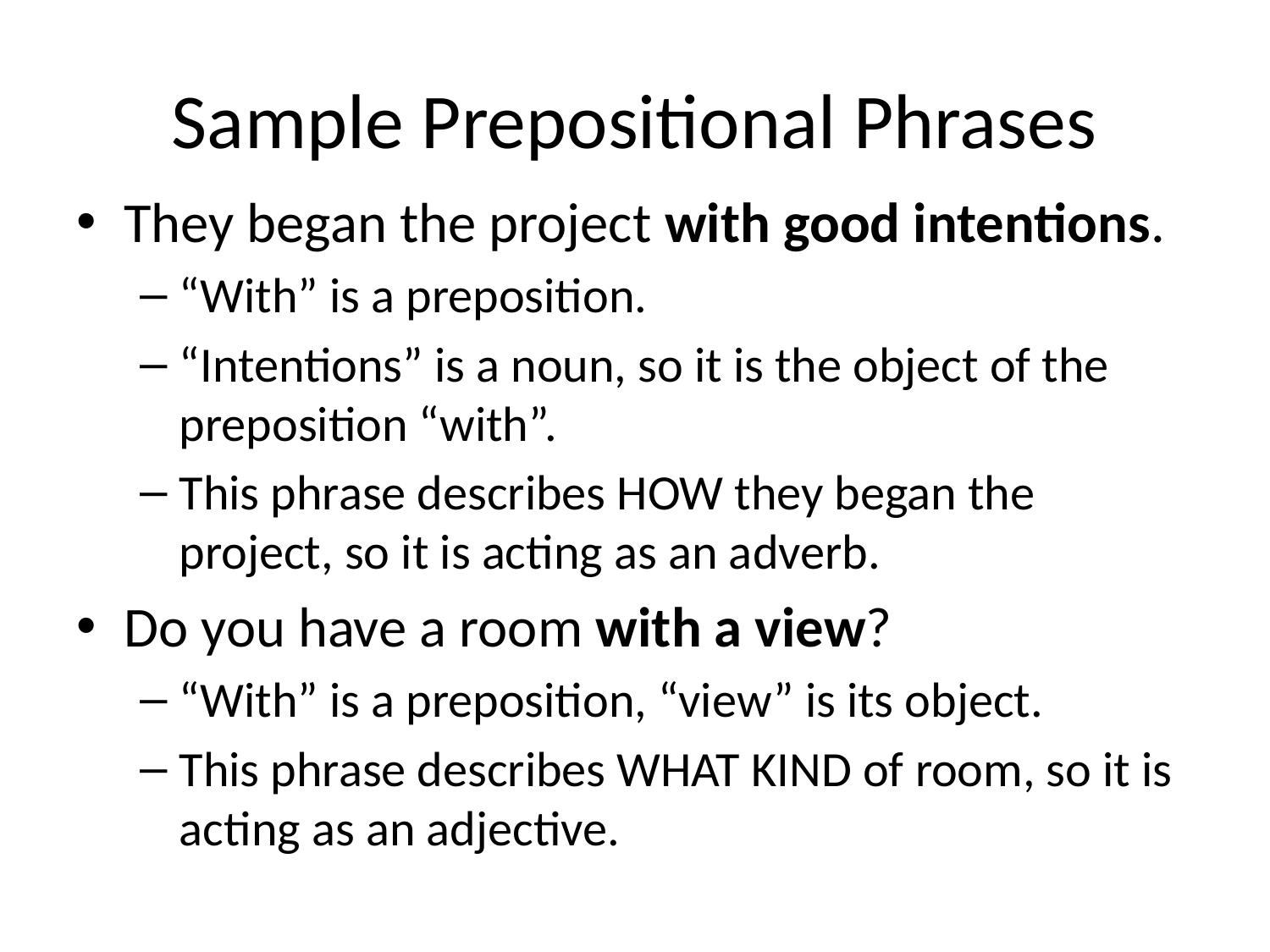

# Sample Prepositional Phrases
They began the project with good intentions.
“With” is a preposition.
“Intentions” is a noun, so it is the object of the preposition “with”.
This phrase describes HOW they began the project, so it is acting as an adverb.
Do you have a room with a view?
“With” is a preposition, “view” is its object.
This phrase describes WHAT KIND of room, so it is acting as an adjective.